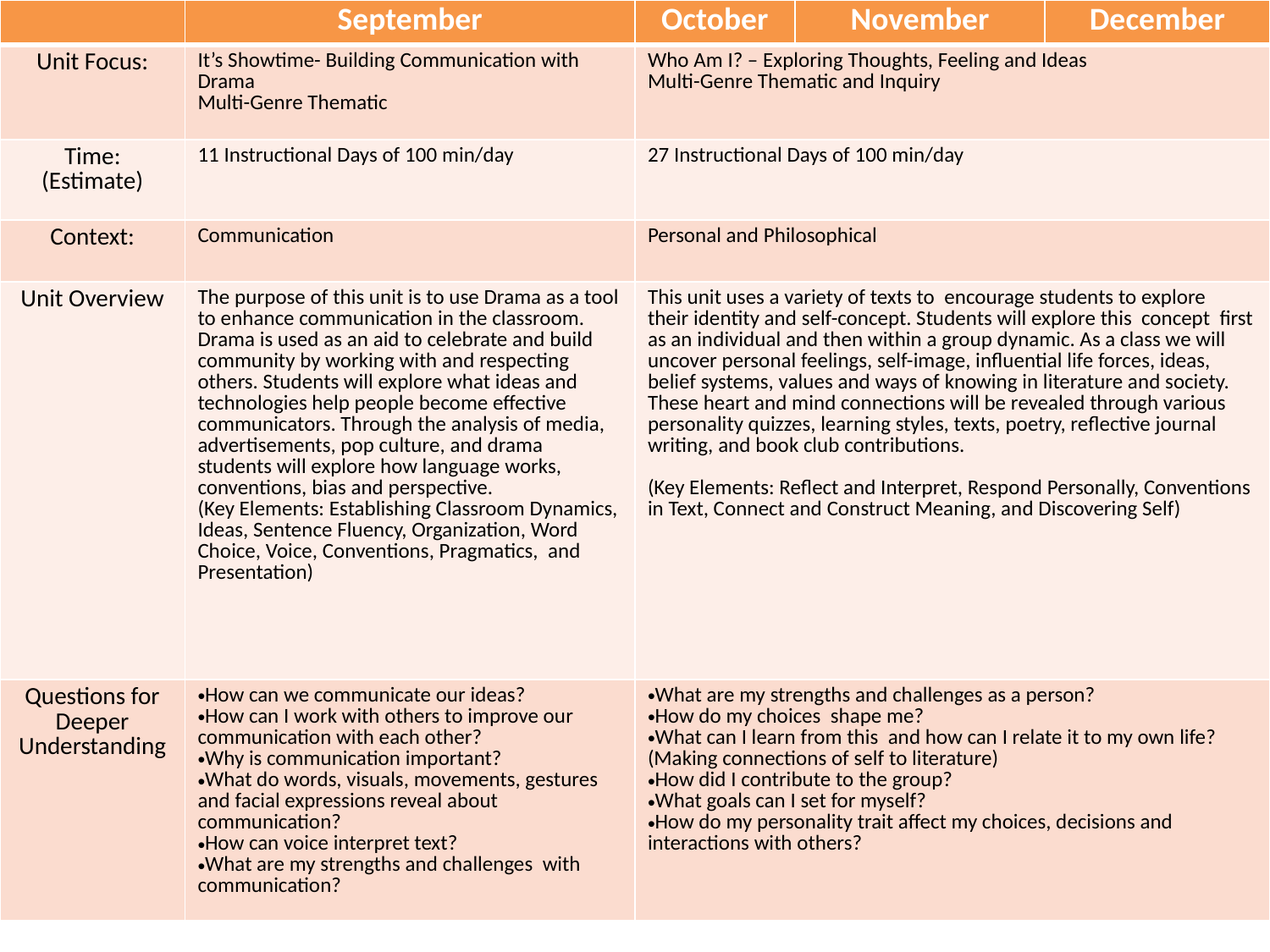

|  | September | October | November | December |
| --- | --- | --- | --- | --- |
| Unit Focus: | It’s Showtime- Building Communication with Drama Multi-Genre Thematic | Who Am I? – Exploring Thoughts, Feeling and Ideas Multi-Genre Thematic and Inquiry |  |  |
| Time: (Estimate) | 11 Instructional Days of 100 min/day | 27 Instructional Days of 100 min/day |  |  |
| Context: | Communication | Personal and Philosophical |  |  |
| Unit Overview | The purpose of this unit is to use Drama as a tool to enhance communication in the classroom. Drama is used as an aid to celebrate and build community by working with and respecting others. Students will explore what ideas and technologies help people become effective communicators. Through the analysis of media, advertisements, pop culture, and drama students will explore how language works, conventions, bias and perspective. (Key Elements: Establishing Classroom Dynamics, Ideas, Sentence Fluency, Organization, Word Choice, Voice, Conventions, Pragmatics, and Presentation) | This unit uses a variety of texts to encourage students to explore their identity and self-concept. Students will explore this concept first as an individual and then within a group dynamic. As a class we will uncover personal feelings, self-image, influential life forces, ideas, belief systems, values and ways of knowing in literature and society. These heart and mind connections will be revealed through various personality quizzes, learning styles, texts, poetry, reflective journal writing, and book club contributions. (Key Elements: Reflect and Interpret, Respond Personally, Conventions in Text, Connect and Construct Meaning, and Discovering Self) |  |  |
| Questions for Deeper Understanding | How can we communicate our ideas? How can I work with others to improve our communication with each other? Why is communication important? What do words, visuals, movements, gestures and facial expressions reveal about communication? How can voice interpret text? What are my strengths and challenges with communication? | What are my strengths and challenges as a person? How do my choices shape me? What can I learn from this and how can I relate it to my own life? (Making connections of self to literature) How did I contribute to the group? What goals can I set for myself? How do my personality trait affect my choices, decisions and interactions with others? |  |  |